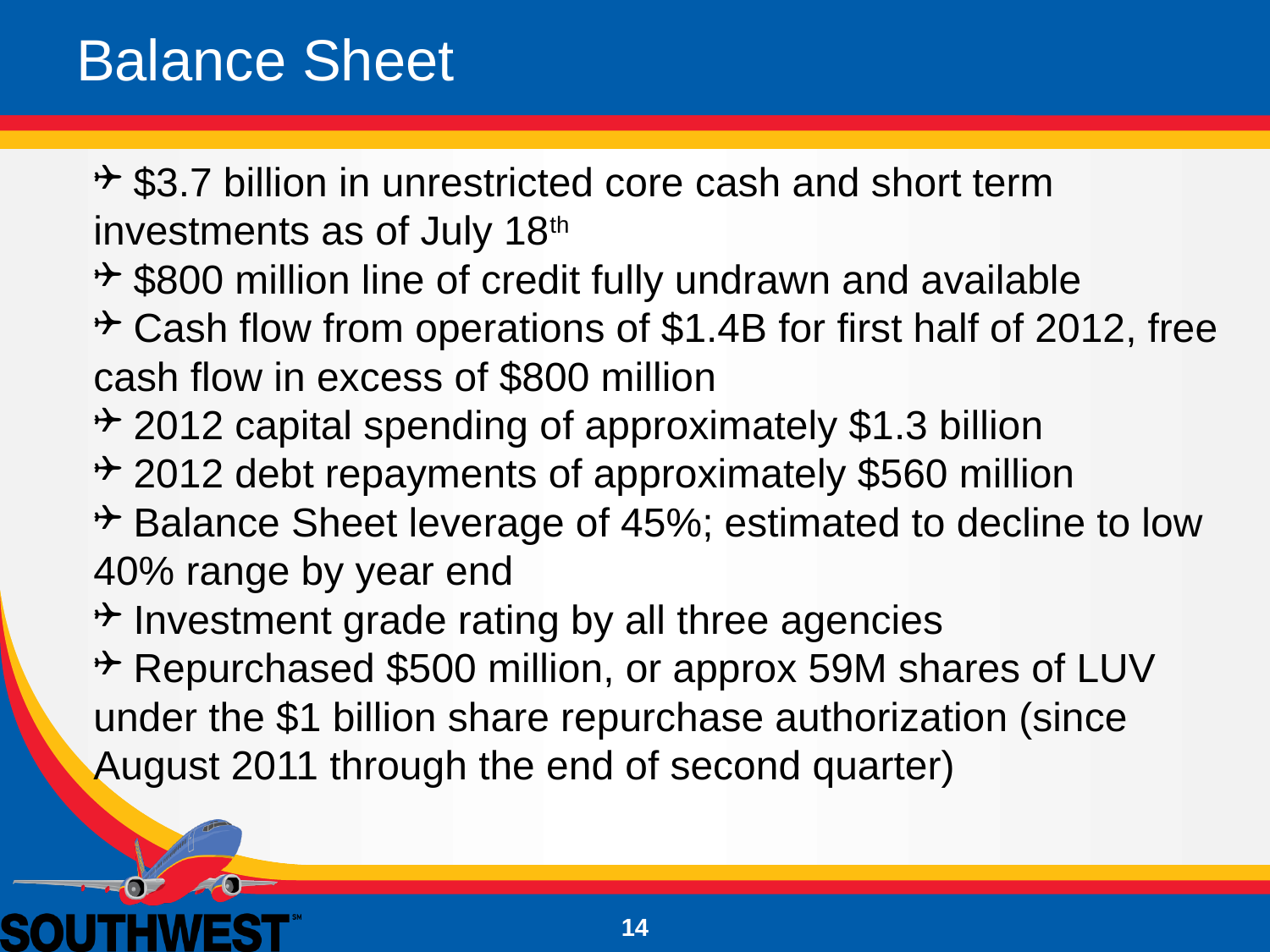

# Balance Sheet
 $3.7 billion in unrestricted core cash and short term investments as of July 18th
 $800 million line of credit fully undrawn and available
 Cash flow from operations of $1.4B for first half of 2012, free cash flow in excess of $800 million
 2012 capital spending of approximately $1.3 billion
 2012 debt repayments of approximately $560 million
 Balance Sheet leverage of 45%; estimated to decline to low 40% range by year end
 Investment grade rating by all three agencies
 Repurchased $500 million, or approx 59M shares of LUV under the $1 billion share repurchase authorization (since August 2011 through the end of second quarter)
14